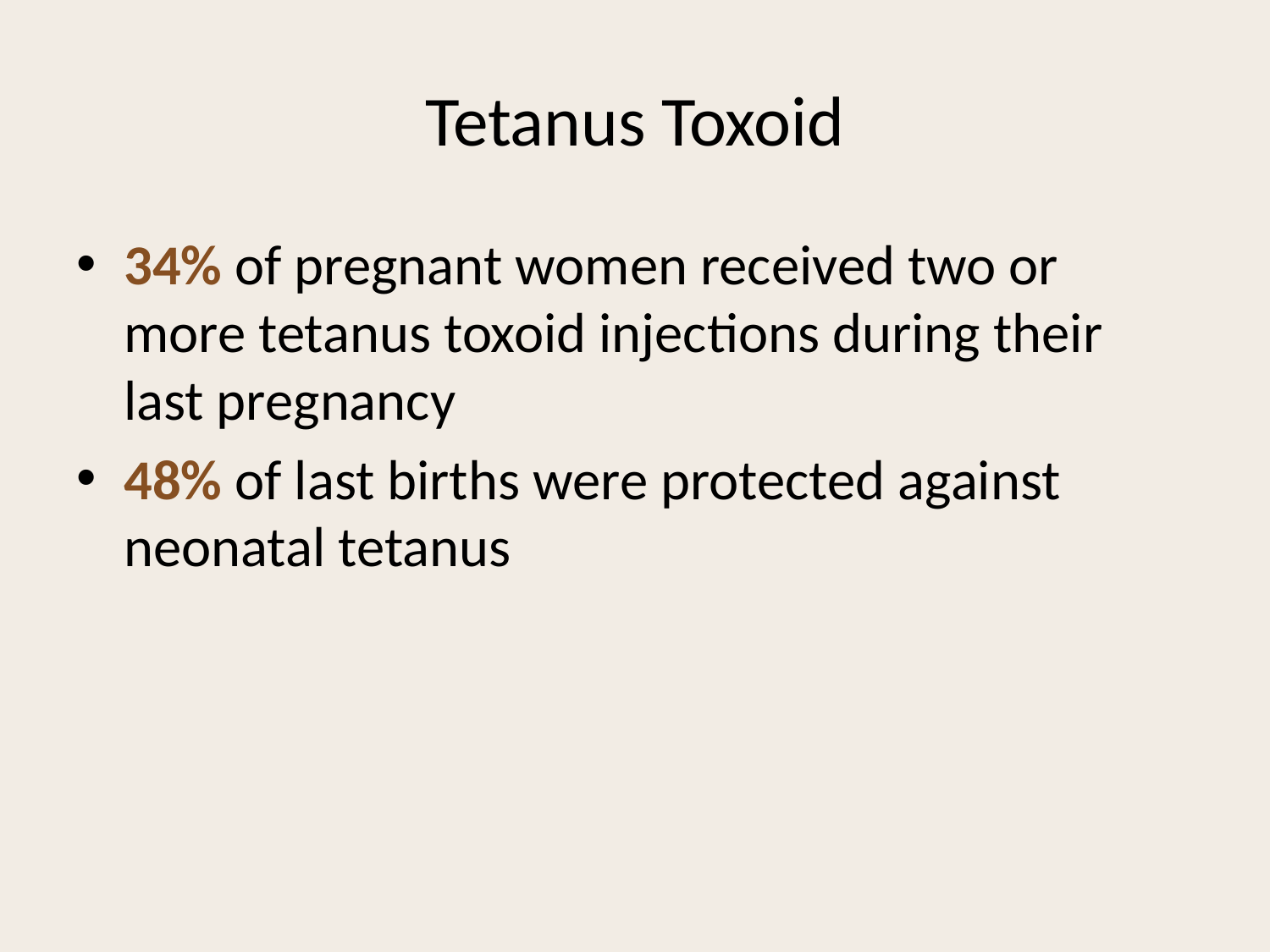

# Tetanus Toxoid
34% of pregnant women received two or more tetanus toxoid injections during their last pregnancy
48% of last births were protected against neonatal tetanus